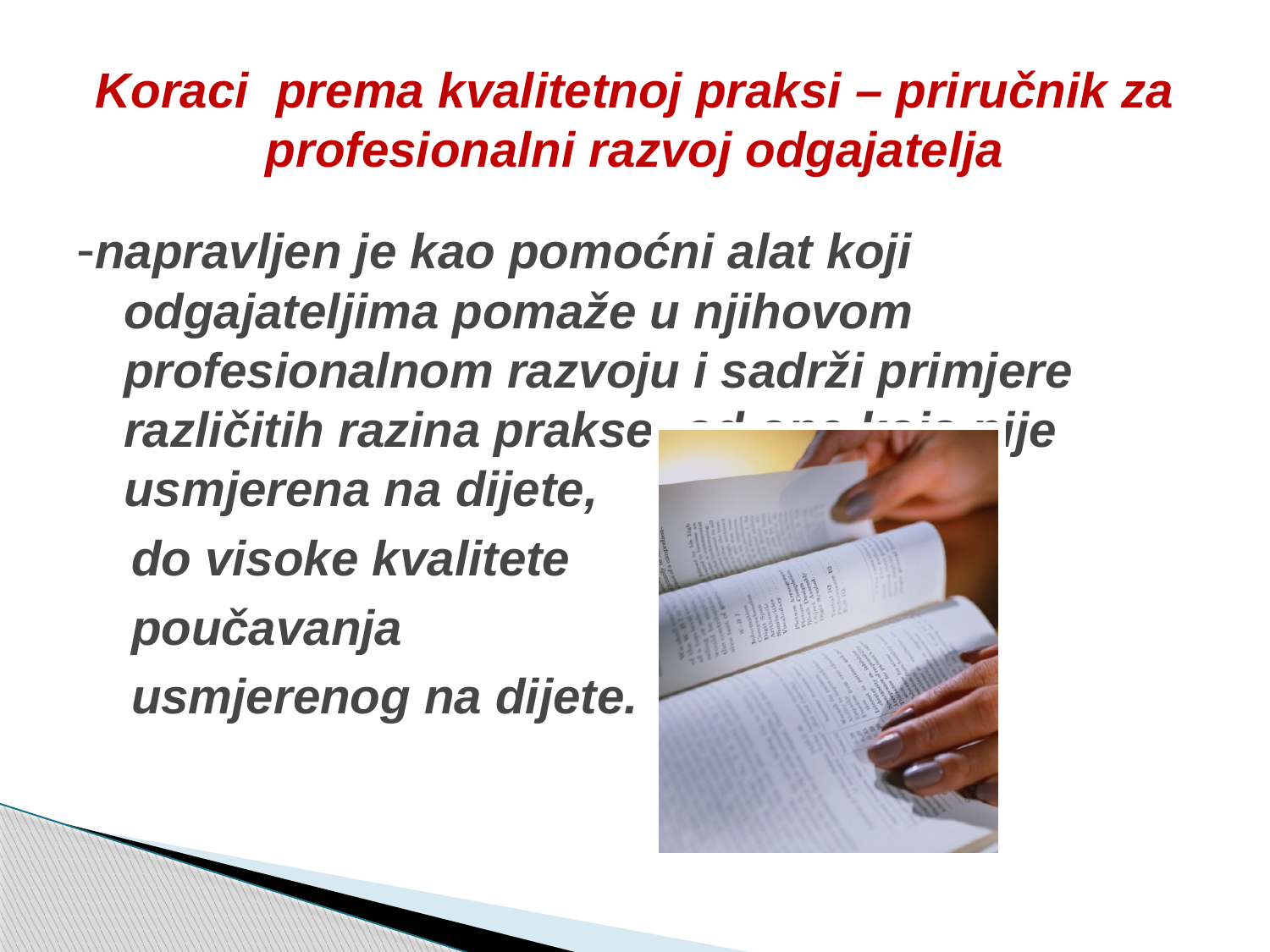

# Koraci  prema kvalitetnoj praksi – priručnik za profesionalni razvoj odgajatelja
-napravljen je kao pomoćni alat koji odgajateljima pomaže u njihovom profesionalnom razvoju i sadrži primjere različitih razina prakse- od one koja nije usmjerena na dijete,
    do visoke kvalitete
    poučavanja
    usmjerenog na dijete.